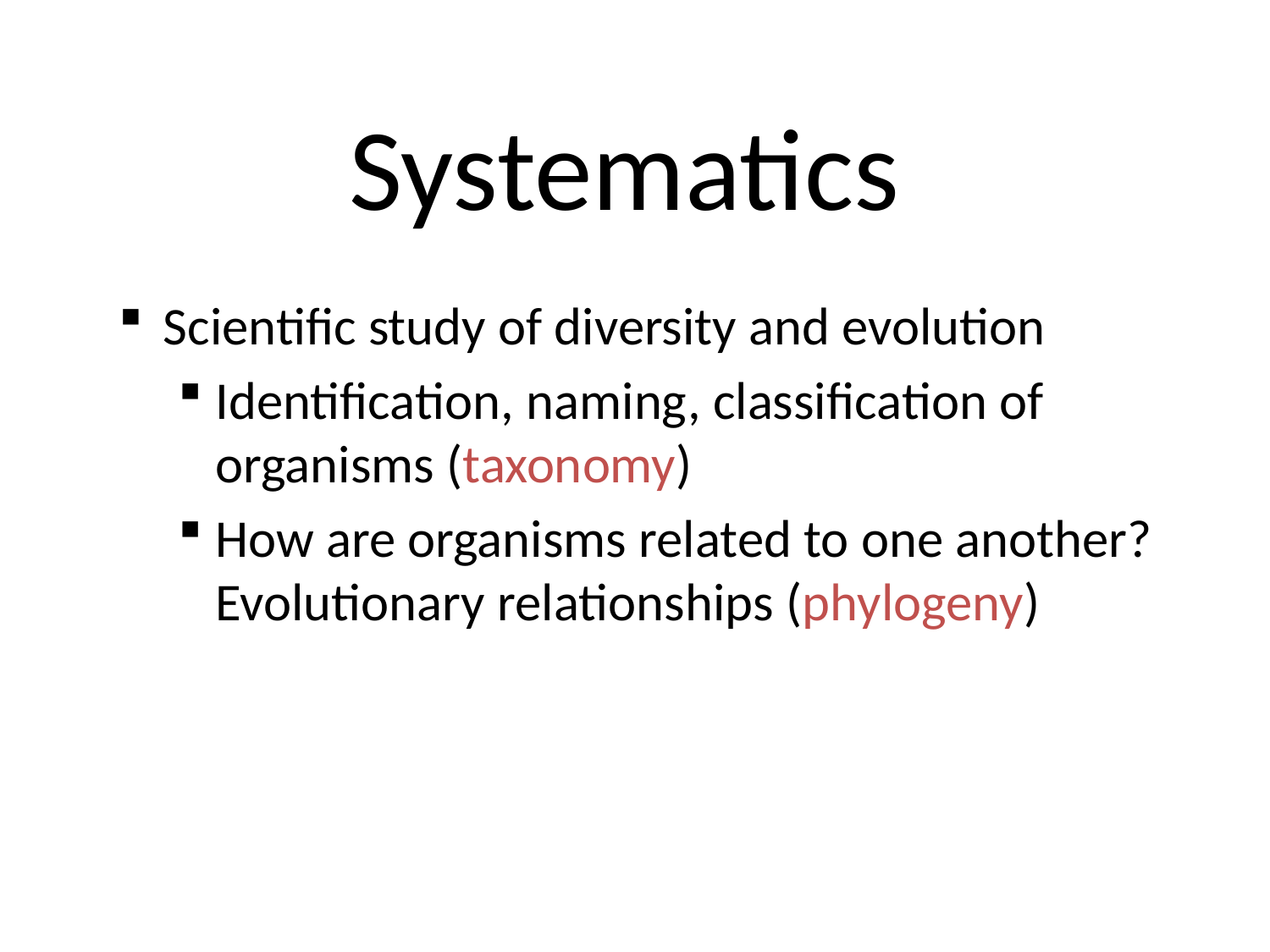

# Systematics
Scientific study of diversity and evolution
Identification, naming, classification of organisms (taxonomy)
How are organisms related to one another?  Evolutionary relationships (phylogeny)